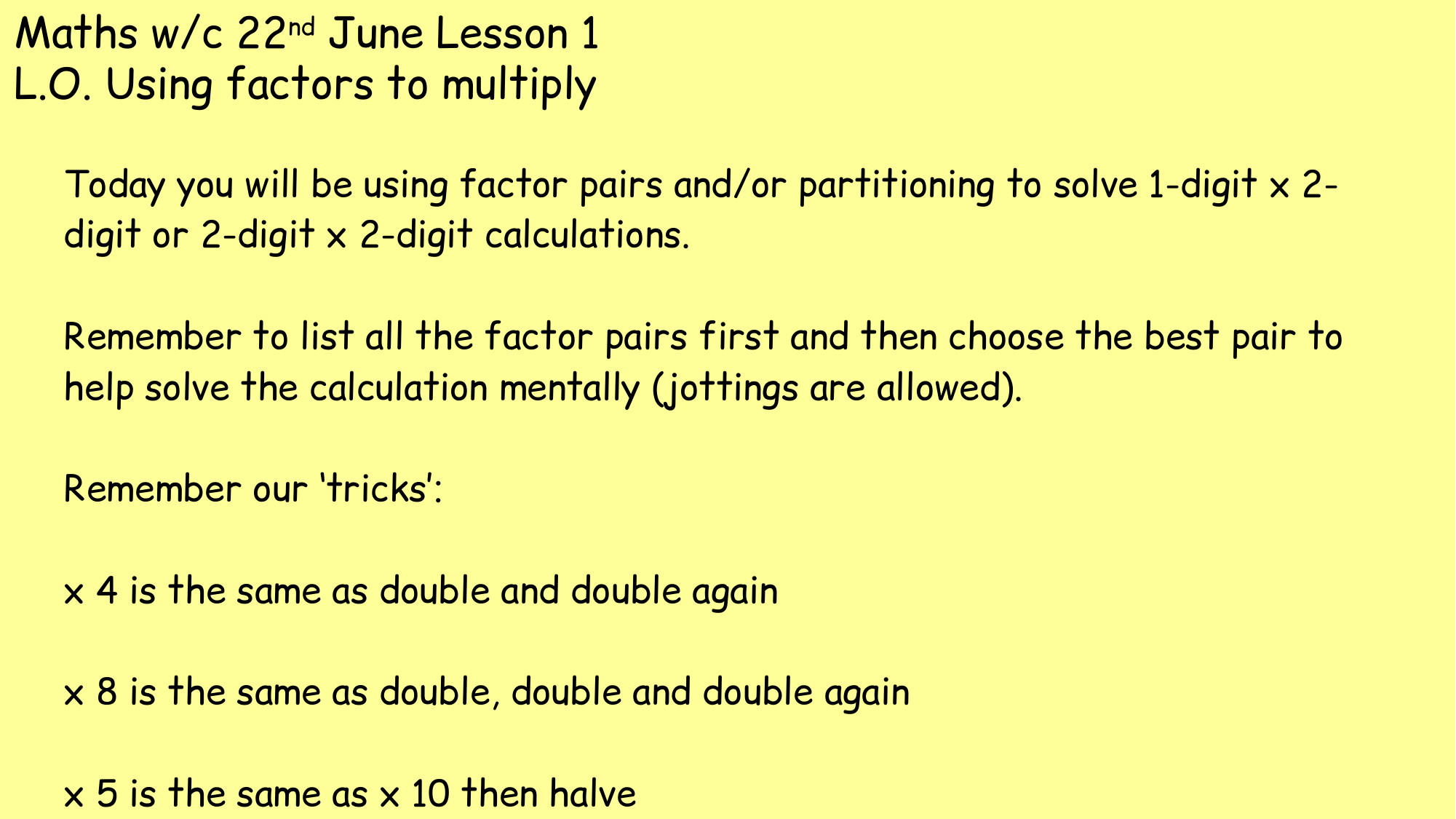

Maths w/c 22nd June Lesson 1
L.O. Using factors to multiply
| Today you will be using factor pairs and/or partitioning to solve 1-digit x 2-digit or 2-digit x 2-digit calculations. Remember to list all the factor pairs first and then choose the best pair to help solve the calculation mentally (jottings are allowed). Remember our ‘tricks’: x 4 is the same as double and double again x 8 is the same as double, double and double again x 5 is the same as x 10 then halve |
| --- |